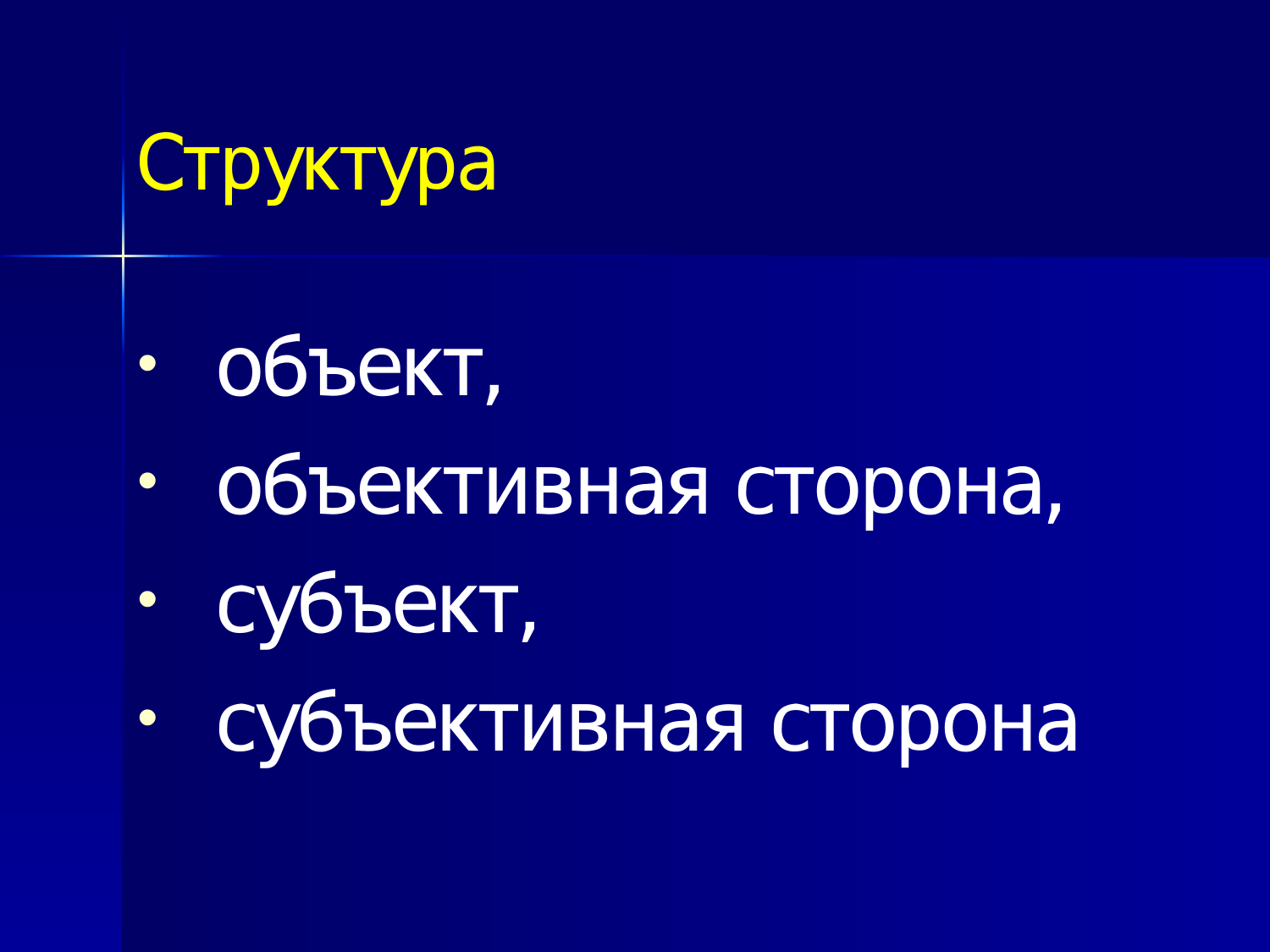

Структура

объект,
объективная сторона,
субъект,
субъективная сторона